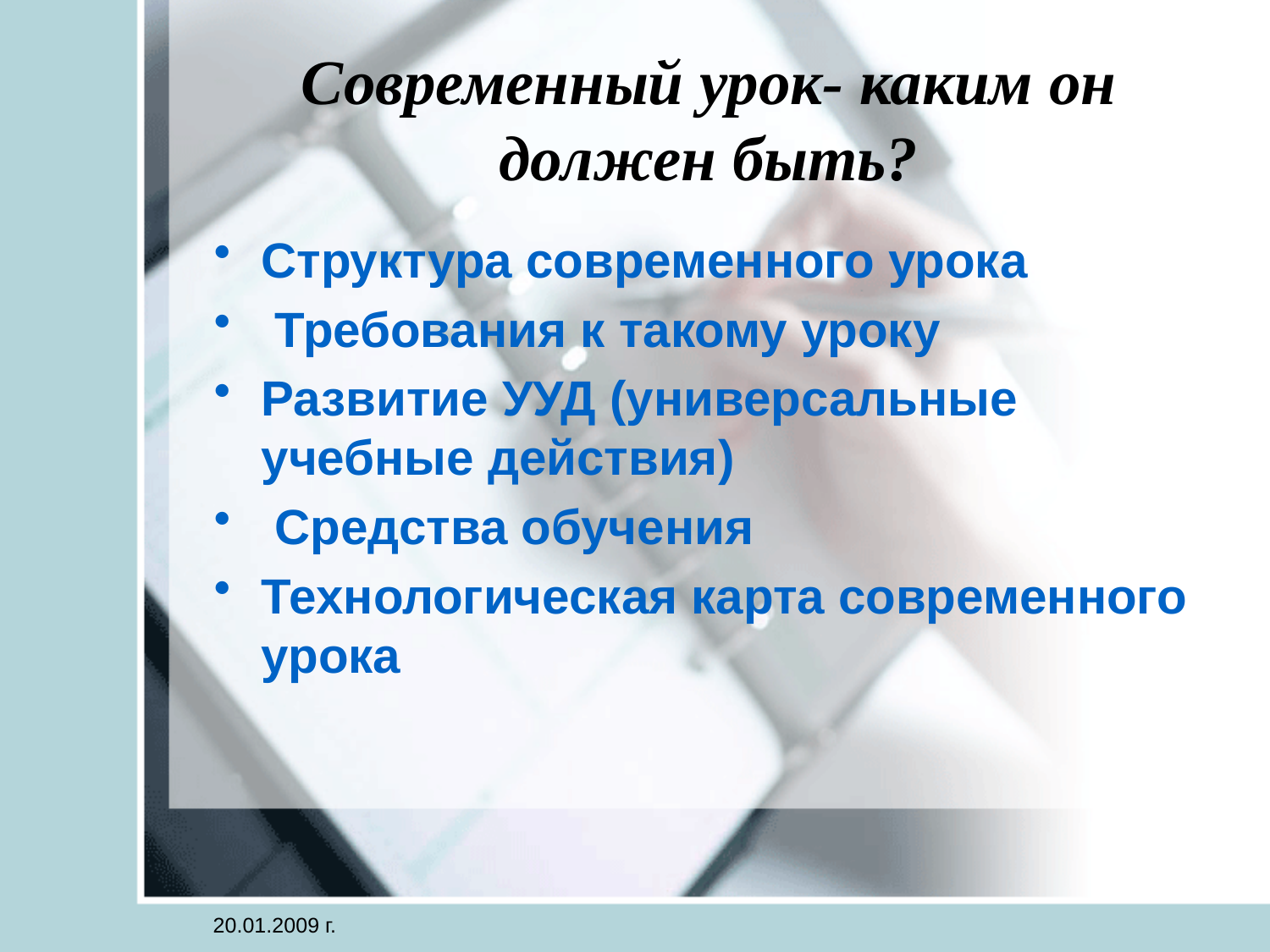

# Современный урок- каким он должен быть?
Структура современного урока
 Требования к такому уроку
Развитие УУД (универсальные учебные действия)
 Средства обучения
Технологическая карта современного урока
20.01.2009 г.